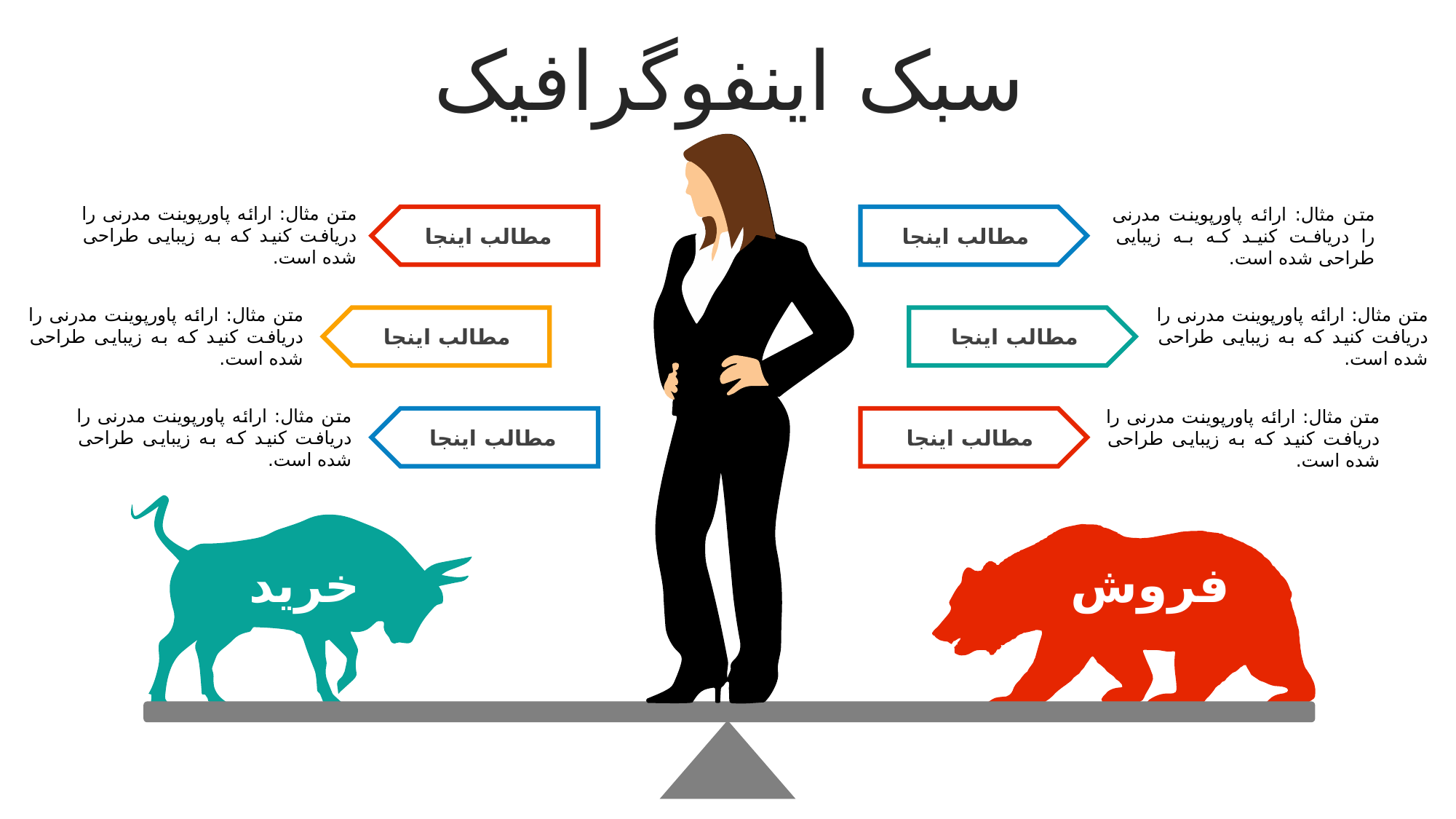

سبک اینفوگرافیک

متن مثال: ارائه پاورپوینت مدرنی را دریافت کنید که به زیبایی طراحی شده است.
متن مثال: ارائه پاورپوینت مدرنی را دریافت کنید که به زیبایی طراحی شده است.

مطالب اینجا
مطالب اینجا
متن مثال: ارائه پاورپوینت مدرنی را دریافت کنید که به زیبایی طراحی شده است.
متن مثال: ارائه پاورپوینت مدرنی را دریافت کنید که به زیبایی طراحی شده است.

مطالب اینجا
مطالب اینجا
متن مثال: ارائه پاورپوینت مدرنی را دریافت کنید که به زیبایی طراحی شده است.
متن مثال: ارائه پاورپوینت مدرنی را دریافت کنید که به زیبایی طراحی شده است.

مطالب اینجا
مطالب اینجا

خرید

فروش